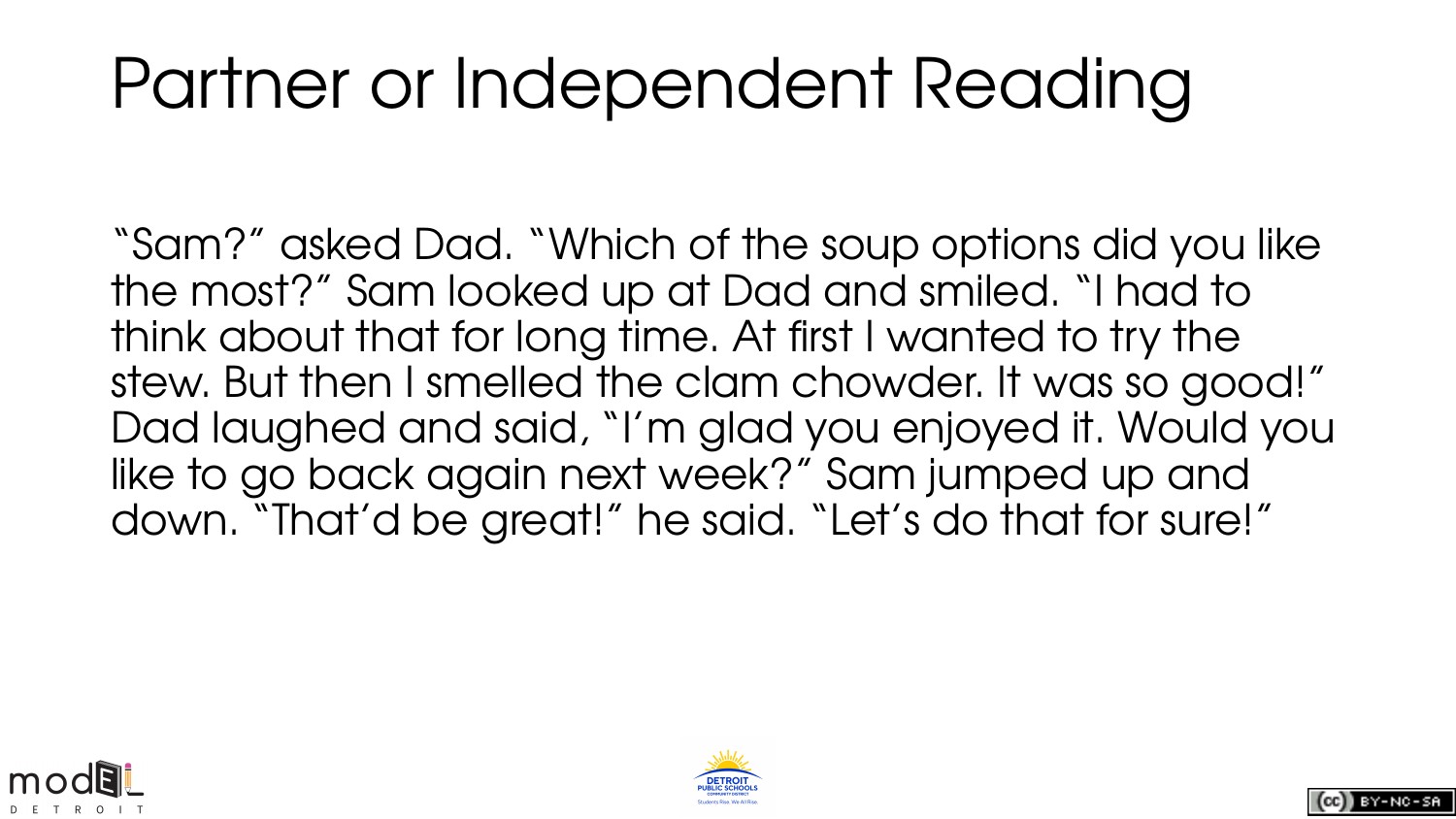

# Partner or Independent Reading

“Sam?” asked Dad. “Which of the soup options did you like the most?” Sam looked up at Dad and smiled. “I had to think about that for long time. At first I wanted to try the stew. But then I smelled the clam chowder. It was so good!” Dad laughed and said, “I’m glad you enjoyed it. Would you like to go back again next week?” Sam jumped up and down. “That’d be great!” he said. “Let’s do that for sure!”